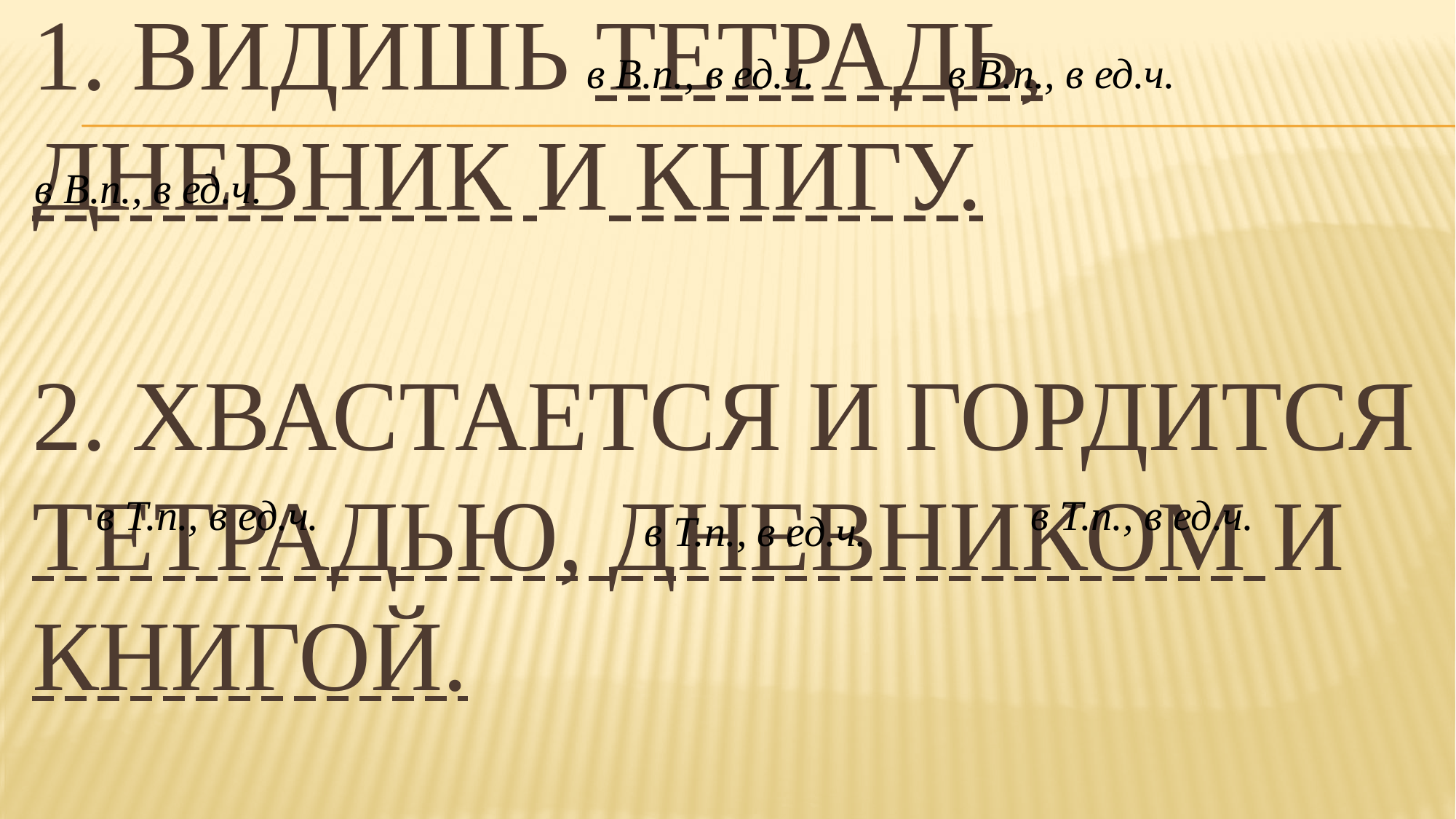

в В.п., в ед.ч.
в В.п., в ед.ч.
в В.п., в ед.ч.
# 1. Видишь тетрадь, дневник и книгу. 2. Хвастается и гордится тетрадью, дневником и книгой.
в Т.п., в ед.ч.
в Т.п., в ед.ч.
в Т.п., в ед.ч.